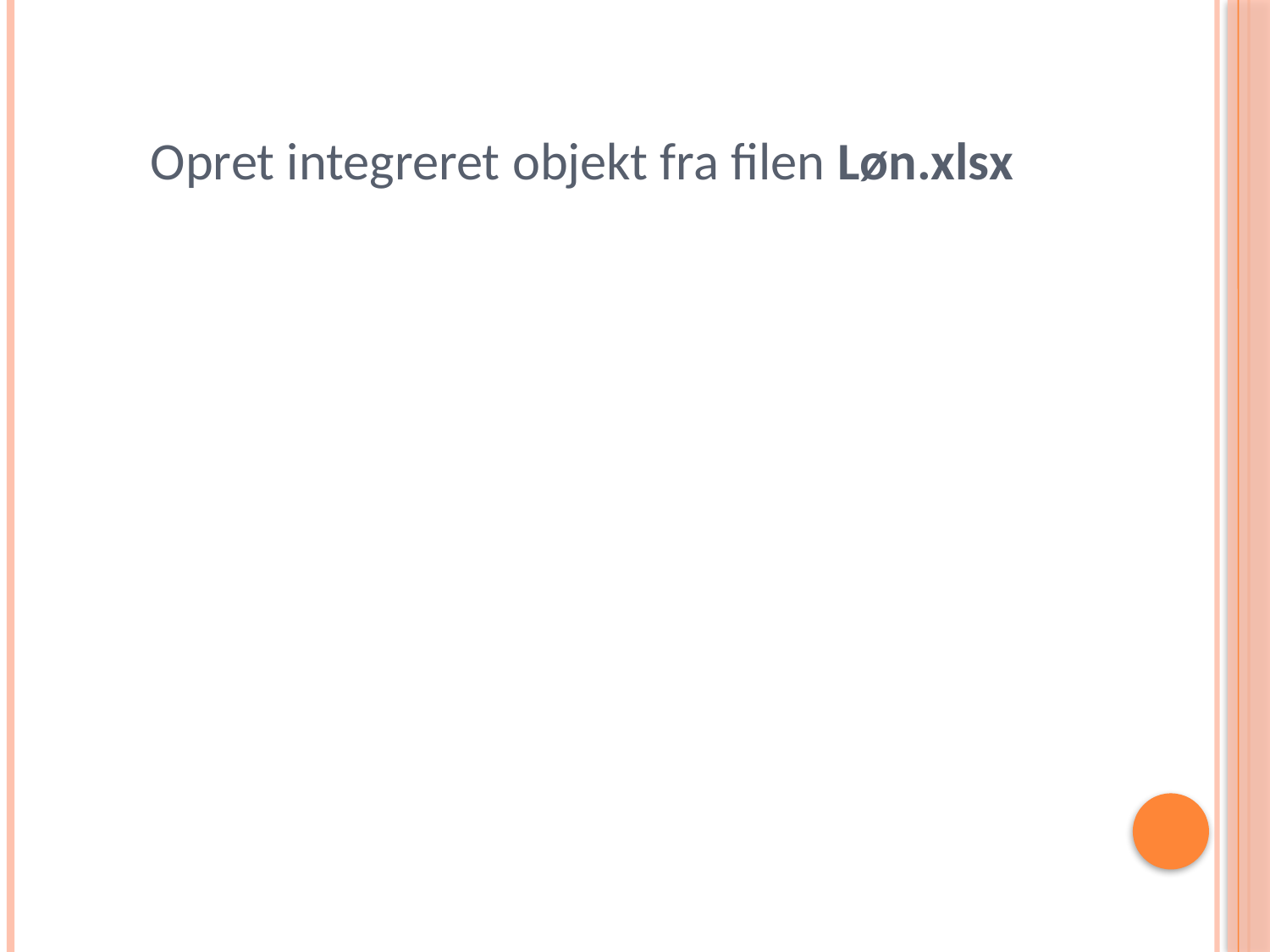

# Opret integreret objekt fra filen Løn.xlsx